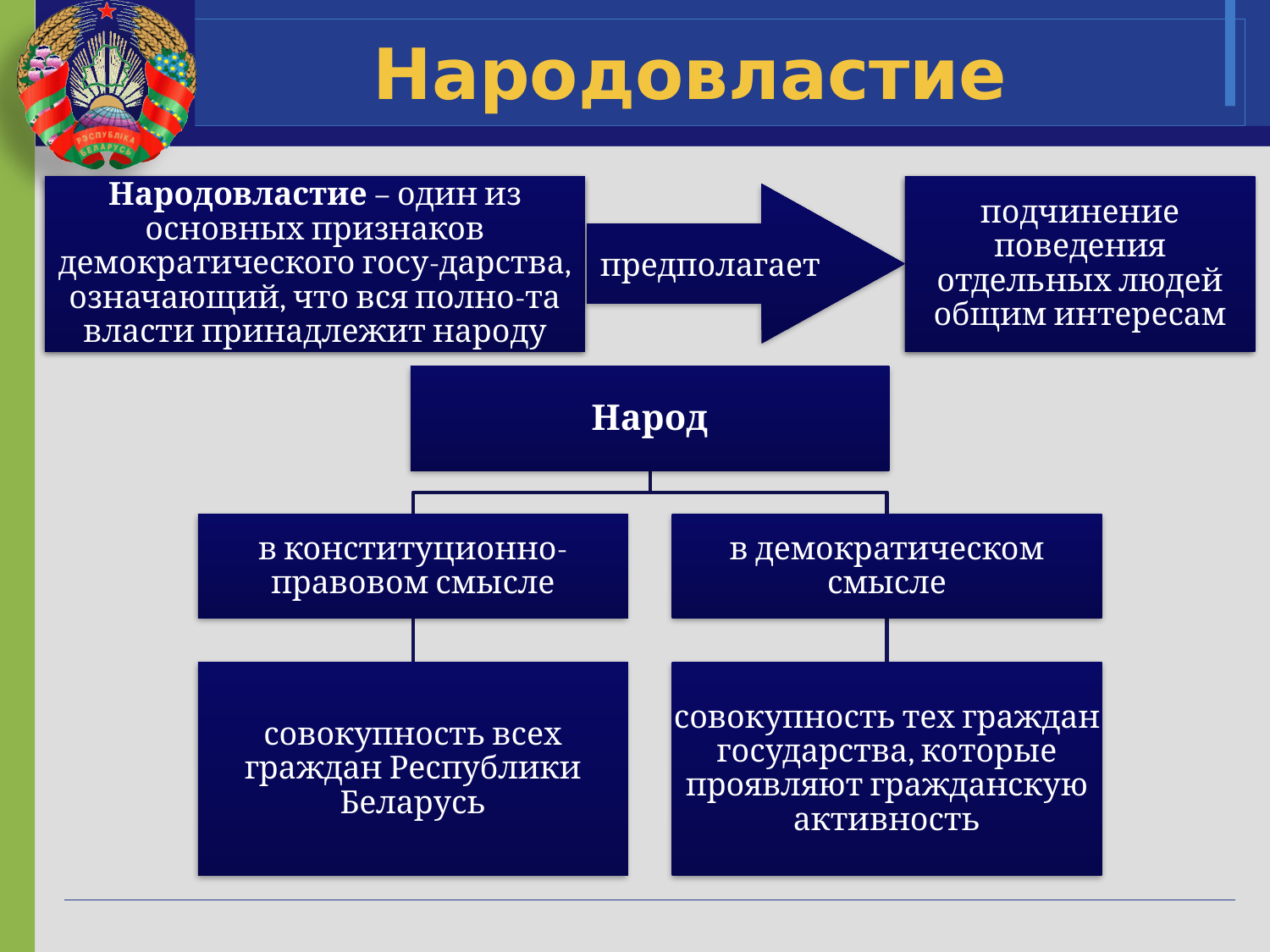

# Народовластие

Народовластие – один из основных признаков демократического госу-дарства, означающий, что вся полно-та власти принадлежит народу

подчинение поведения отдельных людей общим интересам
предполагает
Народ
в конституционно-правовом смысле
совокупность всех граждан Республики Беларусь
в демократическом смысле
совокупность тех граждан государства, которые проявляют гражданскую активность